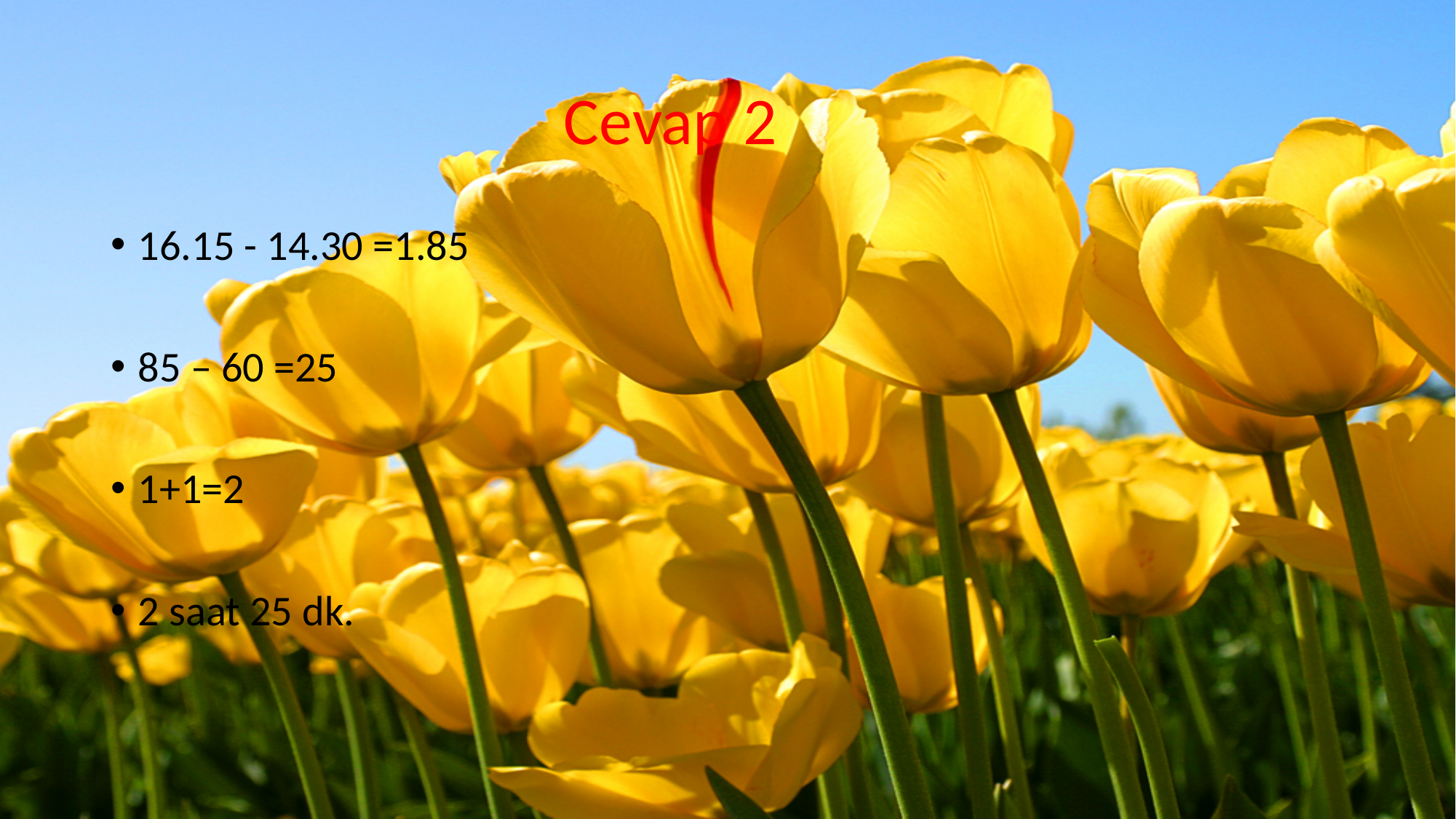

# Cevap 2
16.15 - 14.30 =1.85

85 – 60 =25

1+1=2

2 saat 25 dk.